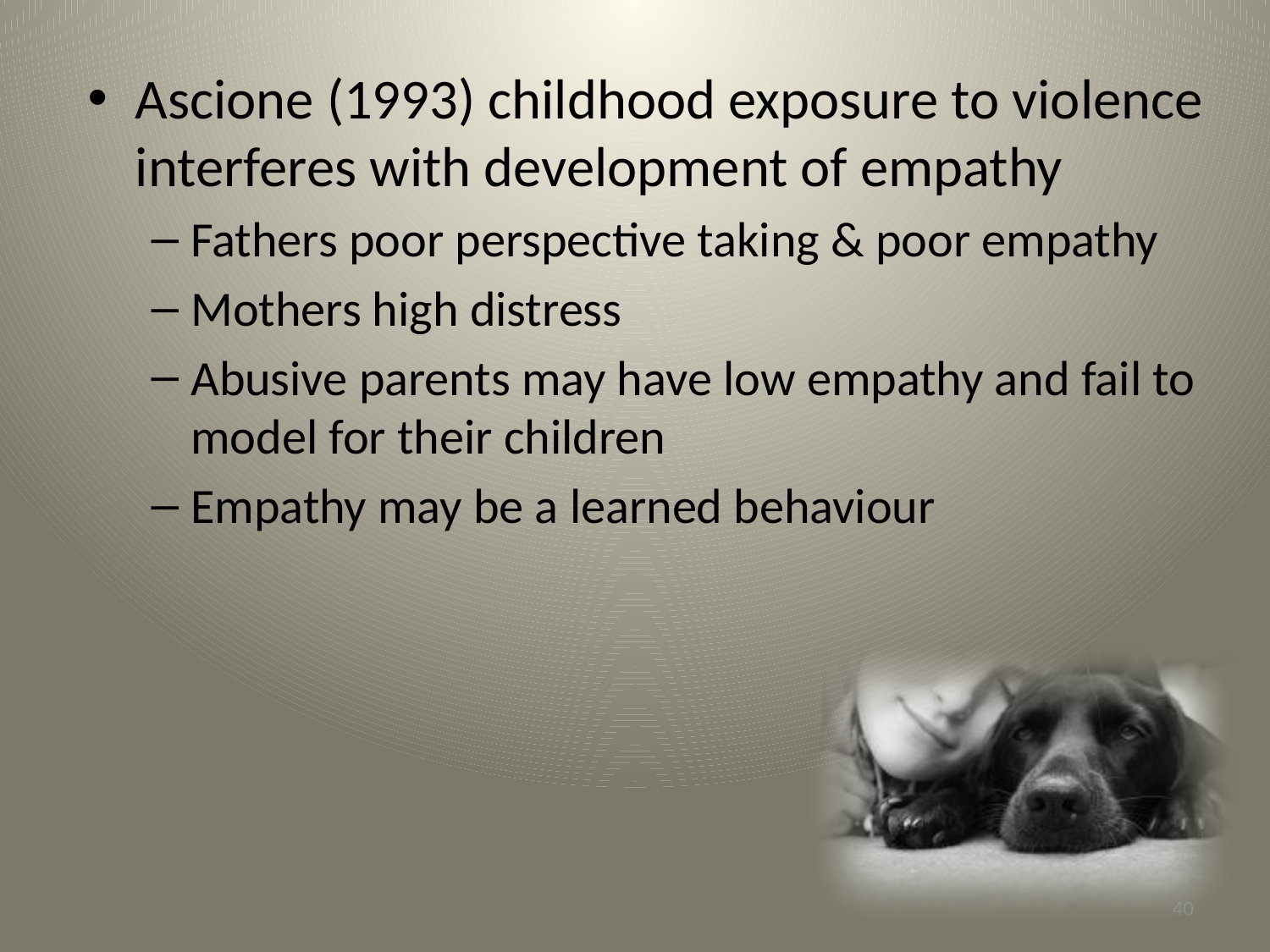

Ascione (1993) childhood exposure to violence interferes with development of empathy
Fathers poor perspective taking & poor empathy
Mothers high distress
Abusive parents may have low empathy and fail to model for their children
Empathy may be a learned behaviour

40